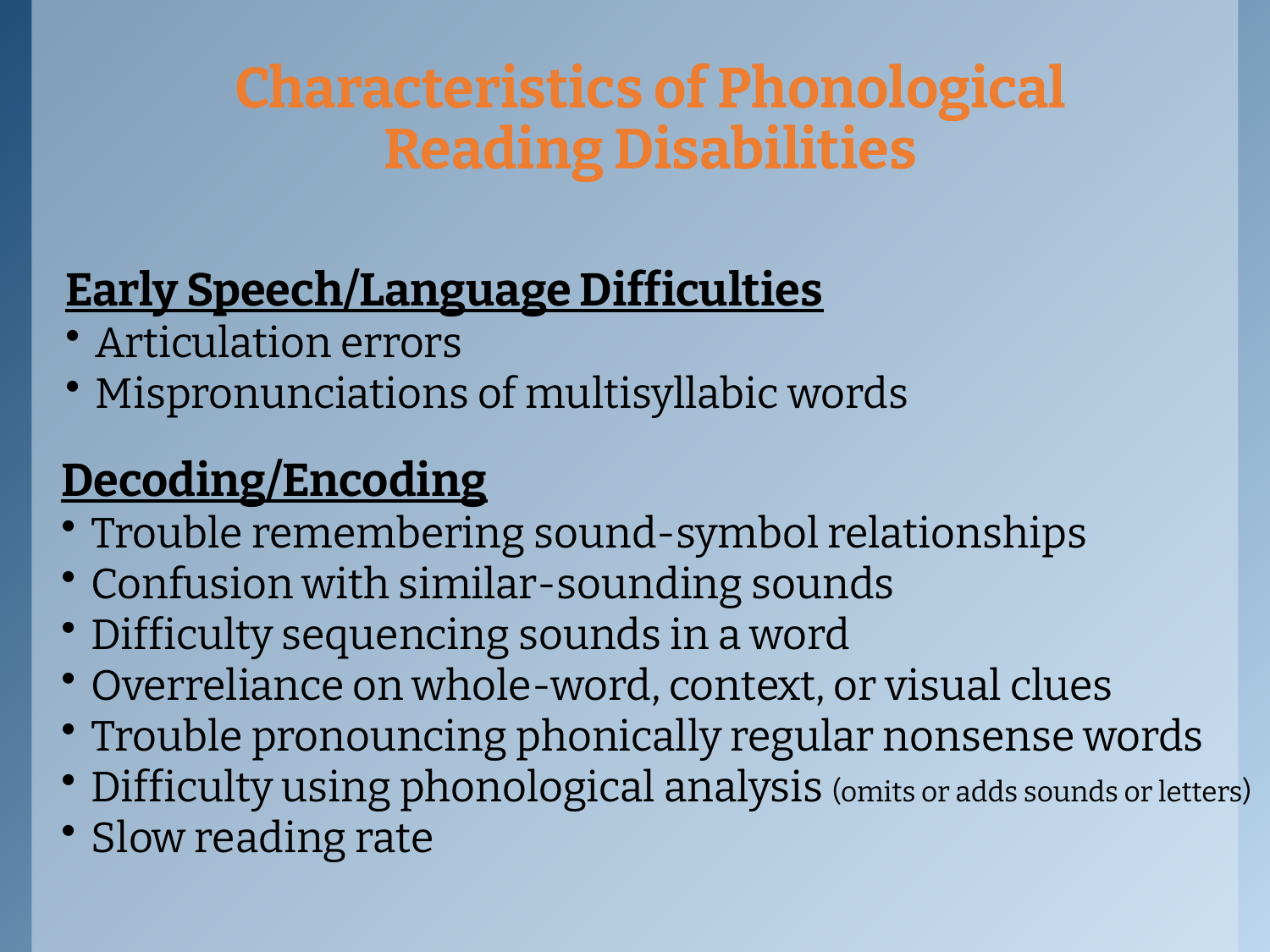

Characteristics of Phonological Reading Disabilities
Early Speech/Language Difficulties
Articulation errors
Mispronunciations of multisyllabic words
Decoding/Encoding
Trouble remembering sound-symbol relationships
Confusion with similar-sounding sounds
Difficulty sequencing sounds in a word
Overreliance on whole-word, context, or visual clues
Trouble pronouncing phonically regular nonsense words
Difficulty using phonological analysis (omits or adds sounds or letters)
Slow reading rate